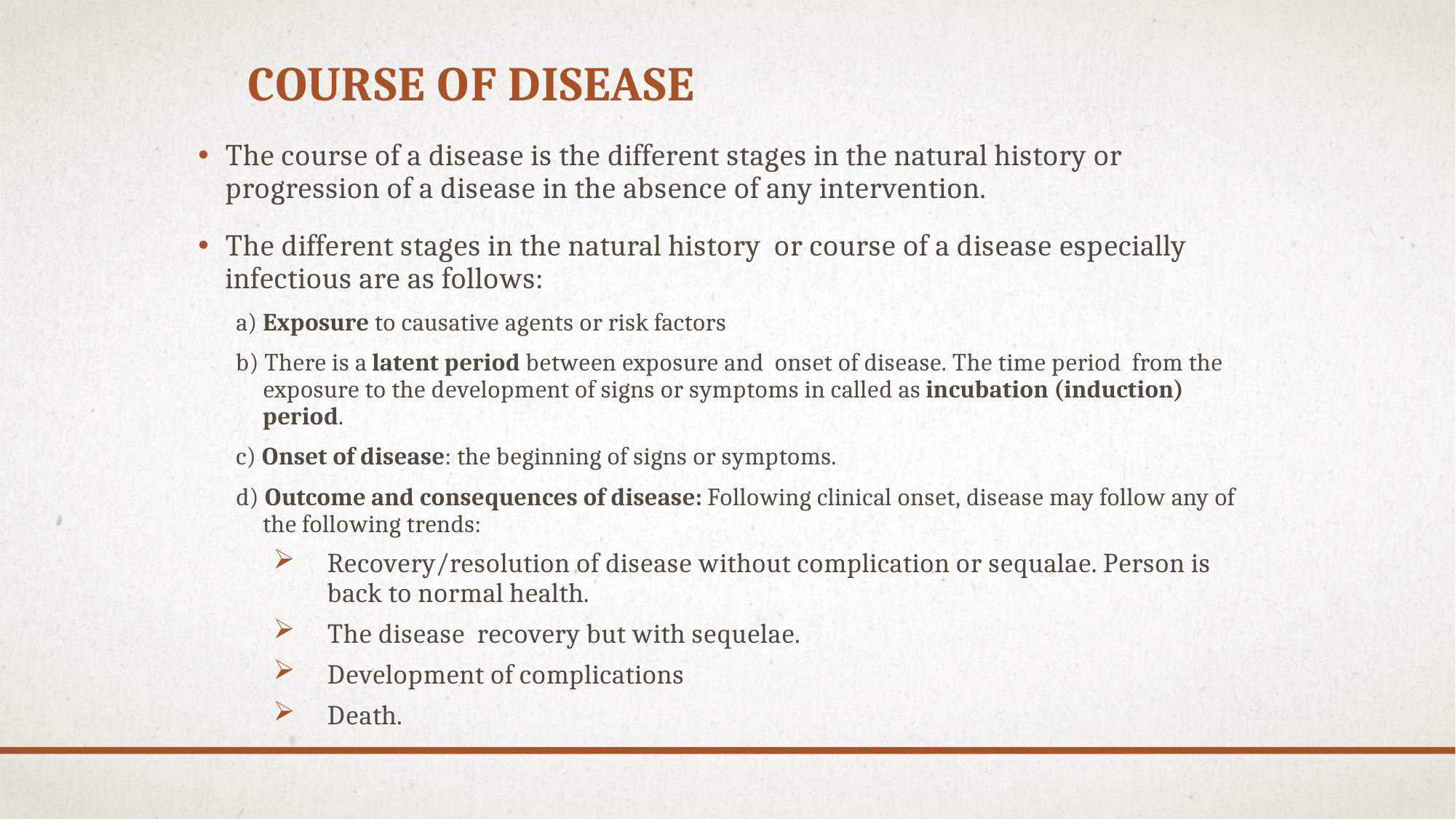

# Course of disease
The course of a disease is the different stages in the natural history or progression of a disease in the absence of any intervention.
The different stages in the natural history  or course of a disease especially infectious are as follows:
a) Exposure to causative agents or risk factors
b) There is a latent period between exposure and  onset of disease. The time period  from the exposure to the development of signs or symptoms in called as incubation (induction) period.
c) Onset of disease: the beginning of signs or symptoms.
d) Outcome and consequences of disease: Following clinical onset, disease may follow any of the following trends:
Recovery/resolution of disease without complication or sequalae. Person is back to normal health.
The disease  recovery but with sequelae.
Development of complications
Death.